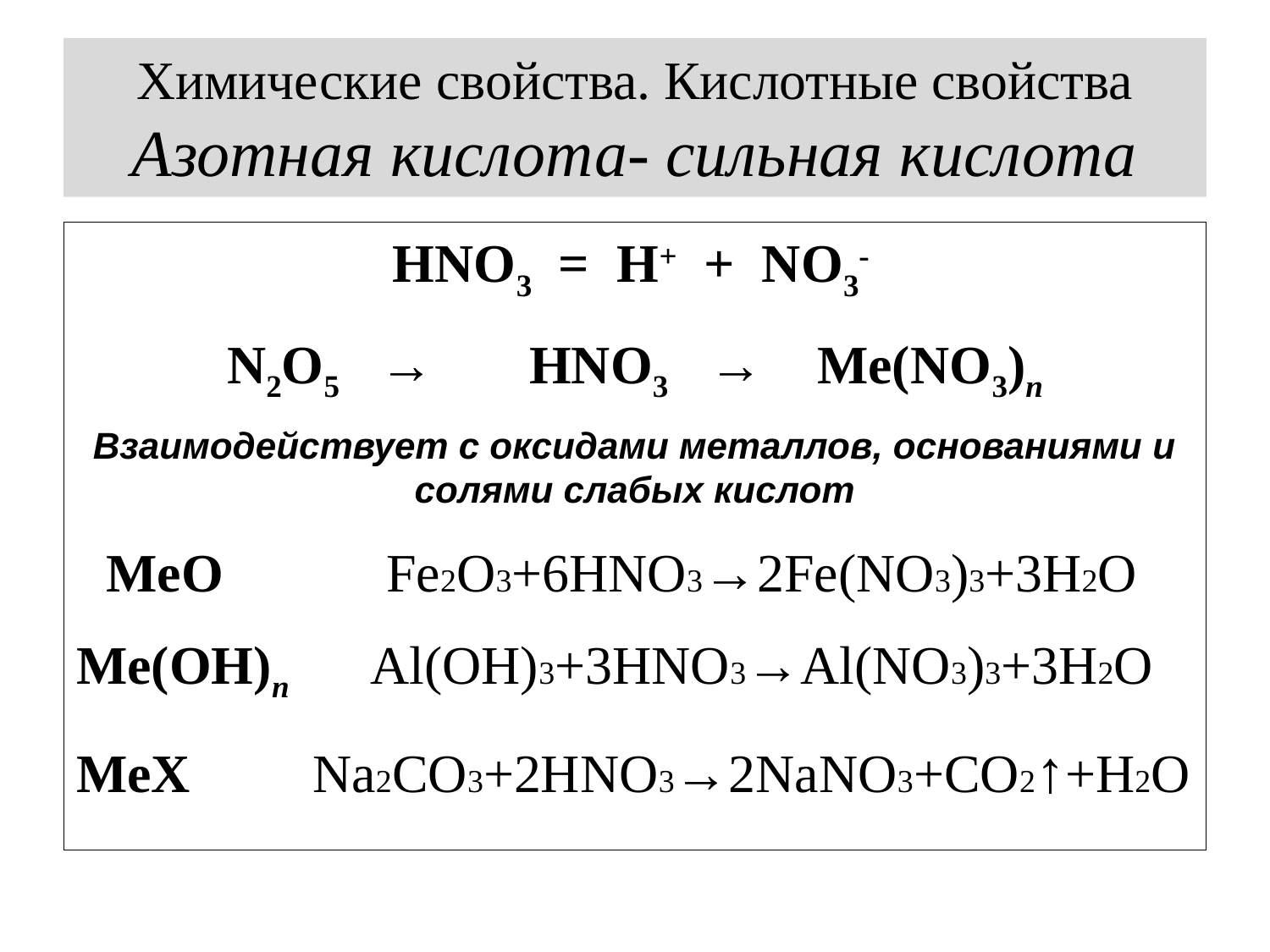

# Химические свойства. Кислотные свойства Азотная кислота- сильная кислота
HNO3  =  H+  +  NO3-
N2O5   →       HNO3   →    Me(NO3)n
Взаимодействует с оксидами металлов, основаниями и солями слабых кислот
  MeO            Fe2O3+6HNO3→2Fe(NO3)3+3H2O
Me(OH)n      Al(OH)3+3HNO3→Al(NO3)3+3H2O
MeX         Na2CO3+2HNO3→2NaNO3+CO2↑+H2O